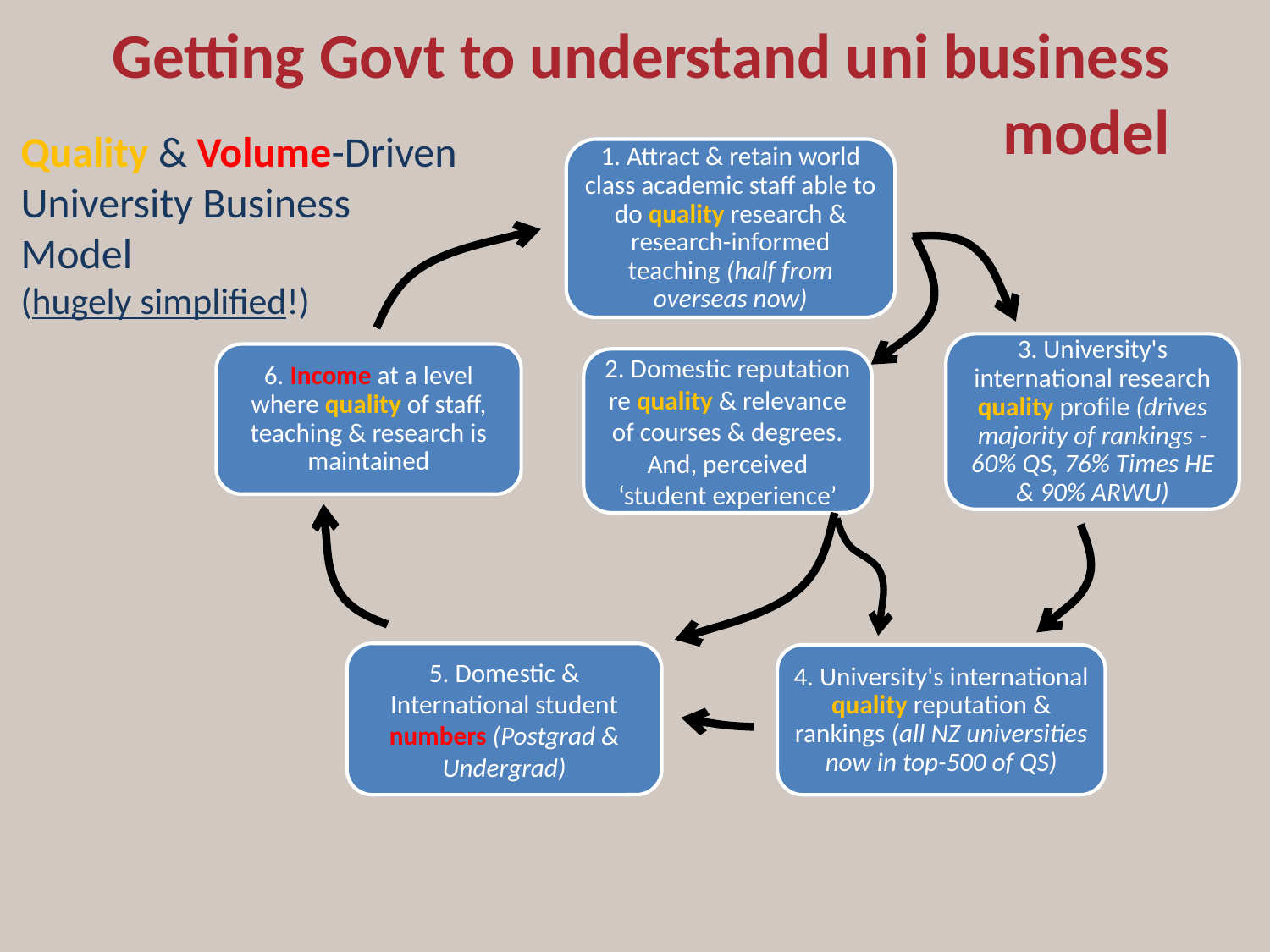

Getting Govt to understand uni business model
Quality & Volume-Driven University Business Model
(hugely simplified!)

1. Attract & retain world class academic staff able to do quality research & research-informed teaching (half from overseas now)

3. University's international research quality profile (drives majority of rankings - 60% QS, 76% Times HE & 90% ARWU)
6. Income at a level where quality of staff, teaching & research is maintained
2. Domestic reputation re quality & relevance of courses & degrees. And, perceived ‘student experience’

5. Domestic & International student numbers (Postgrad & Undergrad)
4. University's international quality reputation & rankings (all NZ universities now in top-500 of QS)